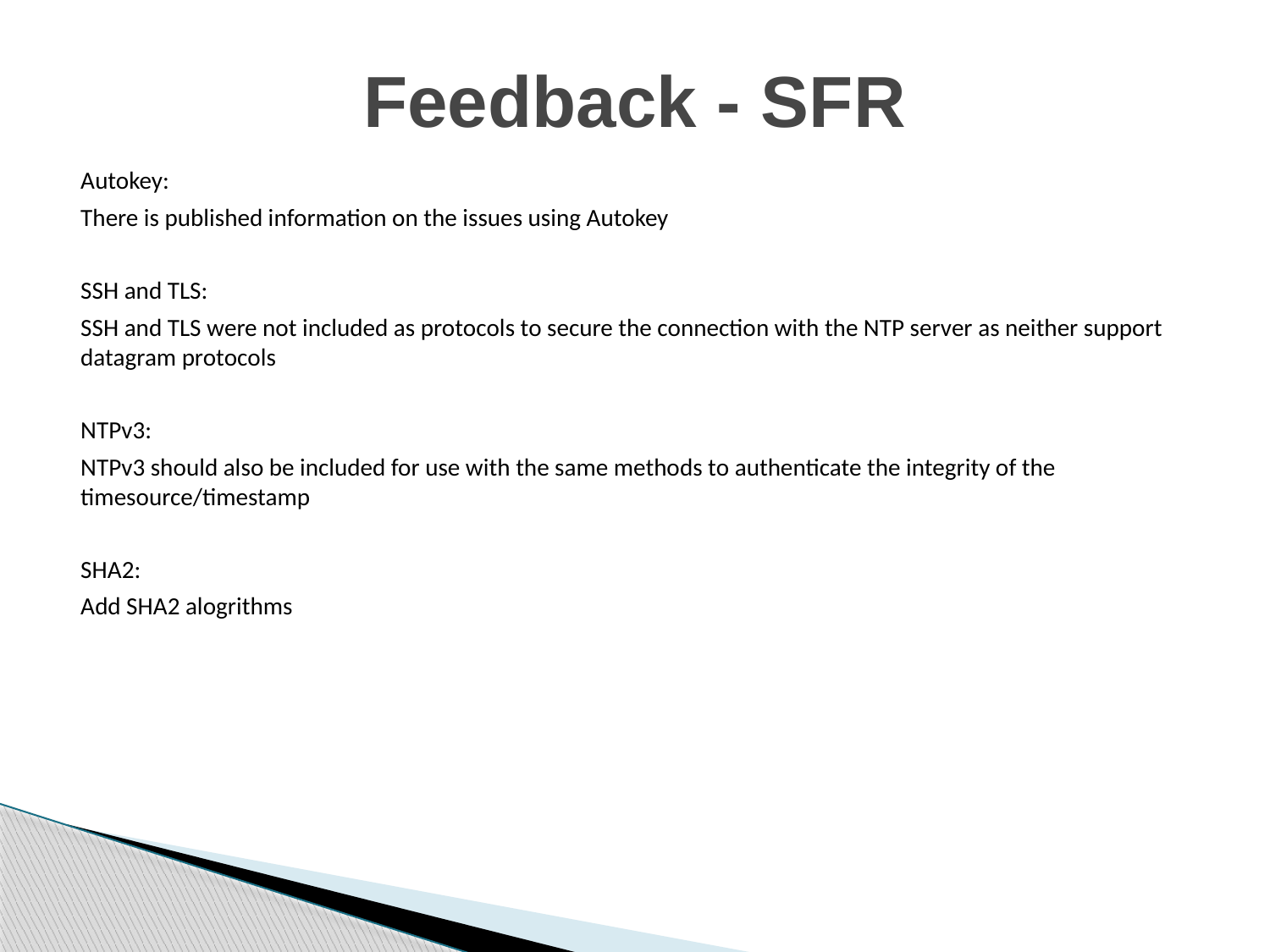

# Feedback - SFR
Autokey:
There is published information on the issues using Autokey

SSH and TLS:
SSH and TLS were not included as protocols to secure the connection with the NTP server as neither support datagram protocols

NTPv3:
NTPv3 should also be included for use with the same methods to authenticate the integrity of the timesource/timestamp

SHA2:
Add SHA2 alogrithms